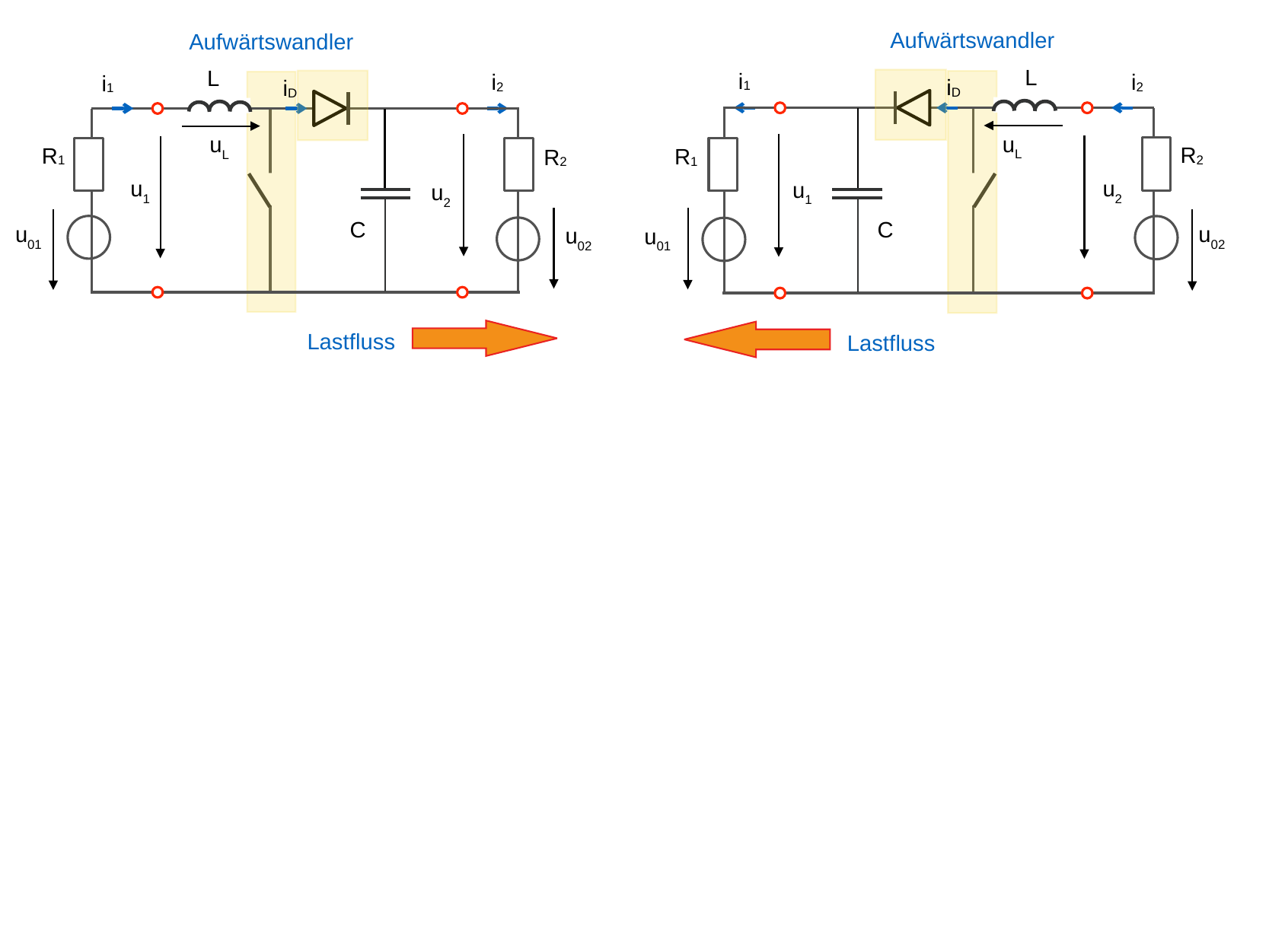

Aufwärtswandler
Aufwärtswandler
L
i2
i1
iD

uL

R1

R2

u1
u2

C

u01
u02

Lastfluss
L
i1
i2
iD

uL

R2

R1

u2
u1

C

u02
u01

Lastfluss